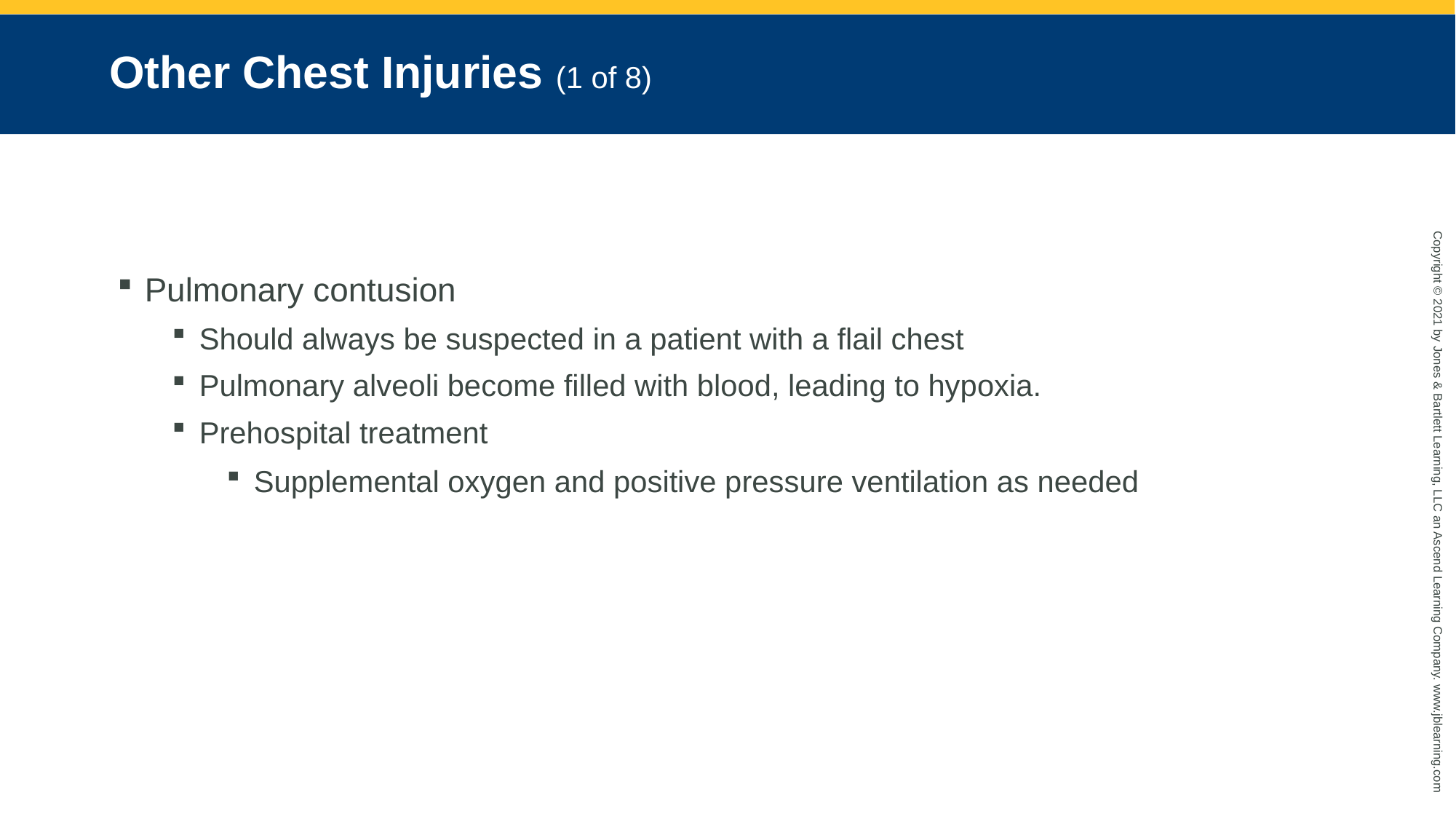

# Other Chest Injuries (1 of 8)
Pulmonary contusion
Should always be suspected in a patient with a flail chest
Pulmonary alveoli become filled with blood, leading to hypoxia.
Prehospital treatment
Supplemental oxygen and positive pressure ventilation as needed